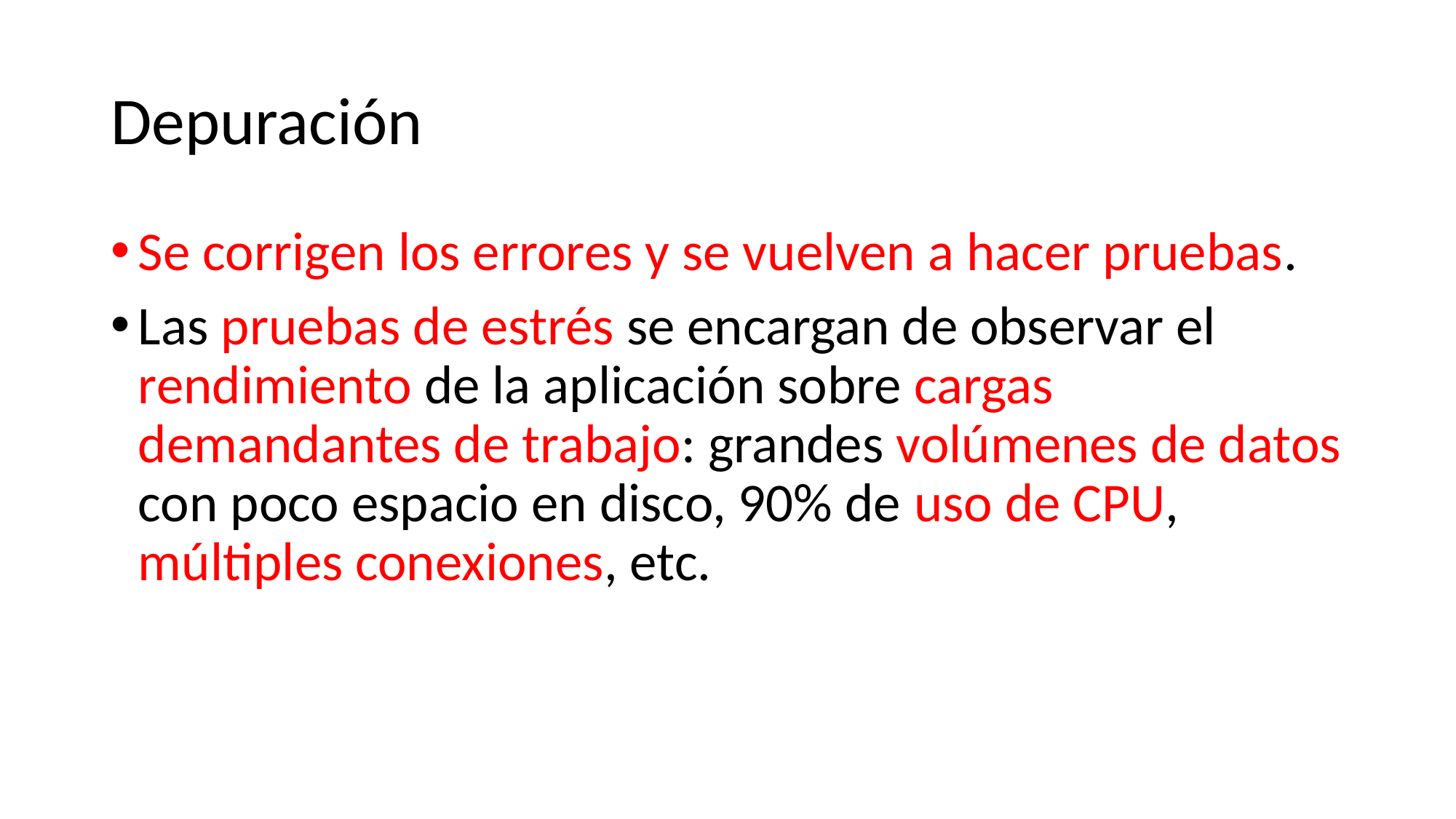

# Depuración
Se corrigen los errores y se vuelven a hacer pruebas.
Las pruebas de estrés se encargan de observar el rendimiento de la aplicación sobre cargas demandantes de trabajo: grandes volúmenes de datos con poco espacio en disco, 90% de uso de CPU, múltiples conexiones, etc.